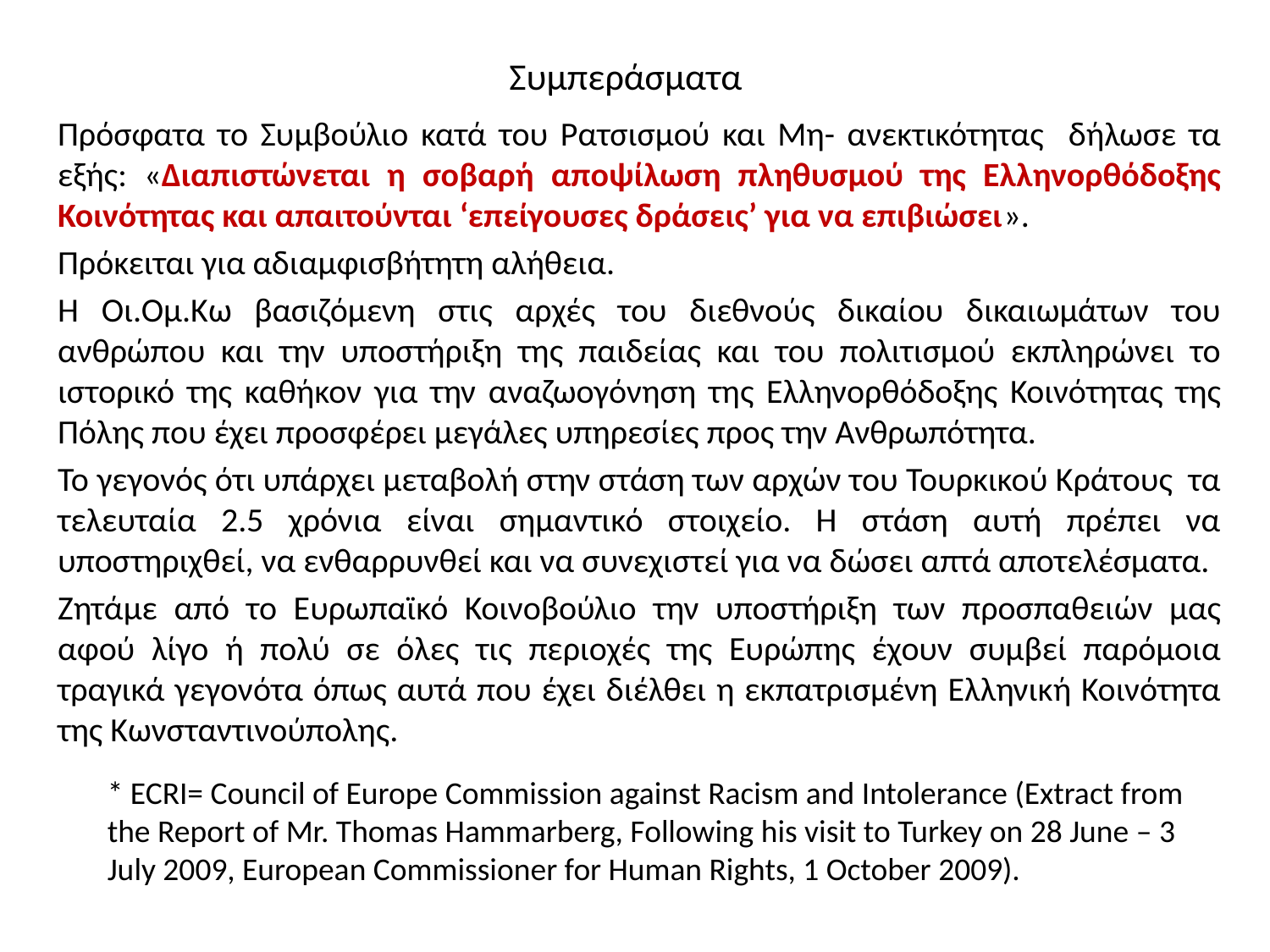

# Συμπεράσματα
Πρόσφατα το Συμβούλιο κατά του Ρατσισμού και Μη- ανεκτικότητας  δήλωσε τα εξής: «Διαπιστώνεται η σοβαρή αποψίλωση πληθυσμού της Ελληνορθόδοξης Κοινότητας και απαιτούνται ‘επείγουσες δράσεις’ για να επιβιώσει».
Πρόκειται για αδιαμφισβήτητη αλήθεια.
Η Οι.Ομ.Κω βασιζόμενη στις αρχές του διεθνούς δικαίου δικαιωμάτων του ανθρώπου και την υποστήριξη της παιδείας και του πολιτισμού εκπληρώνει το ιστορικό της καθήκον για την αναζωογόνηση της Ελληνορθόδοξης Κοινότητας της Πόλης που έχει προσφέρει μεγάλες υπηρεσίες προς την Ανθρωπότητα.
Το γεγονός ότι υπάρχει μεταβολή στην στάση των αρχών του Τουρκικού Κράτους  τα τελευταία 2.5 χρόνια είναι σημαντικό στοιχείο. Η στάση αυτή πρέπει να υποστηριχθεί, να ενθαρρυνθεί και να συνεχιστεί για να δώσει απτά αποτελέσματα.
Ζητάμε από το Ευρωπαϊκό Κοινοβούλιο την υποστήριξη των προσπαθειών μας αφού λίγο ή πολύ σε όλες τις περιοχές της Ευρώπης έχουν συμβεί παρόμοια τραγικά γεγονότα όπως αυτά που έχει διέλθει η εκπατρισμένη Ελληνική Κοινότητα της Κωνσταντινούπολης.
* ECRI= Council of Europe Commission against Racism and Intolerance (Extract from the Report of Mr. Thomas Hammarberg, Following his visit to Turkey on 28 June – 3 July 2009, European Commissioner for Human Rights, 1 October 2009).